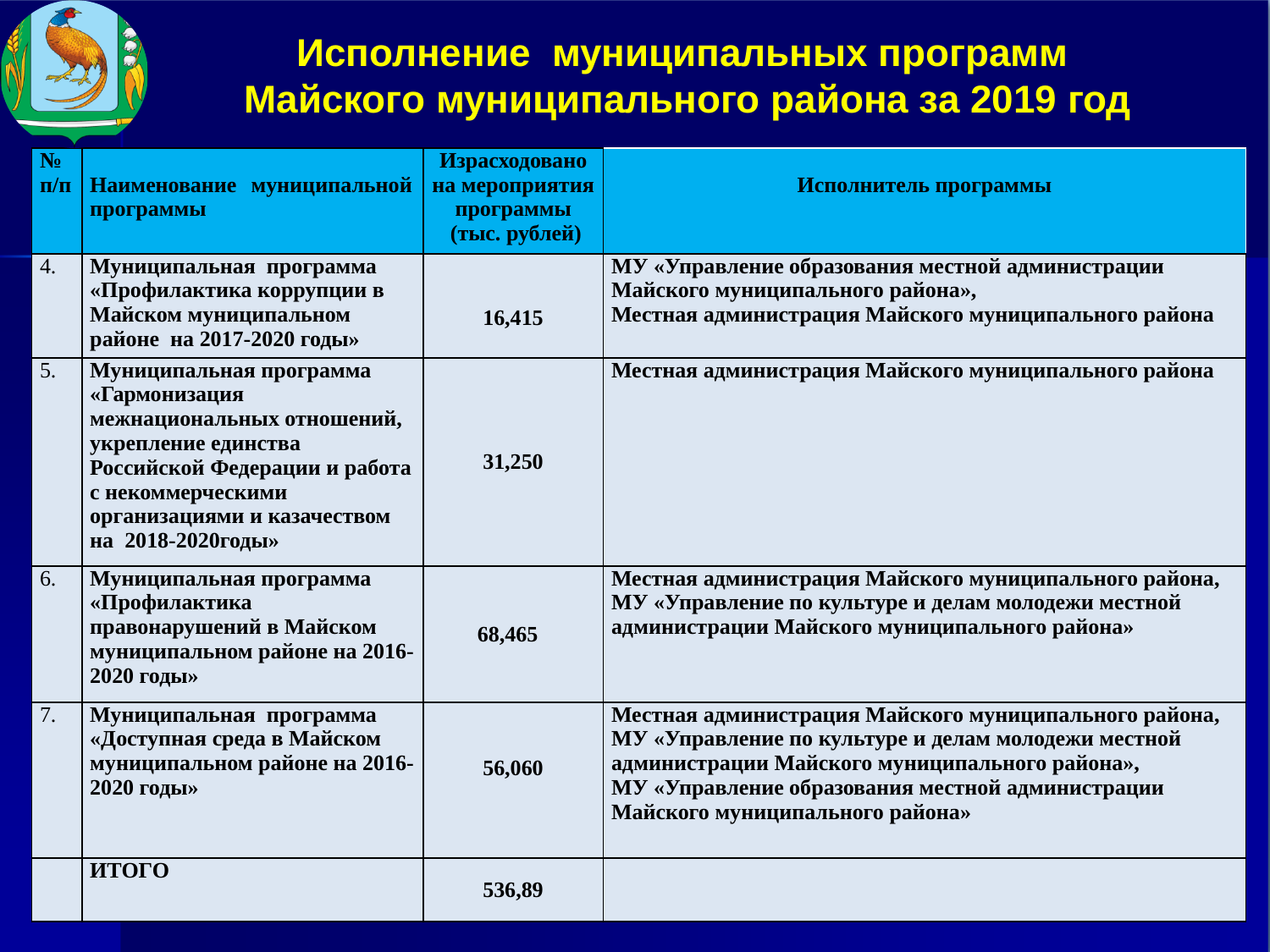

Исполнение  муниципальных программ
Майского муниципального района за 2019 год
| № п/п | Наименование муниципальной программы | Израсходовано на мероприятия программы (тыс. рублей) | Исполнитель программы |
| --- | --- | --- | --- |
| 4. | Муниципальная программа «Профилактика коррупции в Майском муниципальном районе на 2017-2020 годы» | 16,415 | МУ «Управление образования местной администрации Майского муниципального района», Местная администрация Майского муниципального района |
| 5. | Муниципальная программа «Гармонизация межнациональных отношений, укрепление единства Российской Федерации и работа с некоммерческими организациями и казачеством на 2018-2020годы» | 31,250 | Местная администрация Майского муниципального района |
| 6. | Муниципальная программа «Профилактика правонарушений в Майском муниципальном районе на 2016-2020 годы» | 68,465 | Местная администрация Майского муниципального района, МУ «Управление по культуре и делам молодежи местной администрации Майского муниципального района» |
| 7. | Муниципальная программа «Доступная среда в Майском муниципальном районе на 2016-2020 годы» | 56,060 | Местная администрация Майского муниципального района, МУ «Управление по культуре и делам молодежи местной администрации Майского муниципального района», МУ «Управление образования местной администрации Майского муниципального района» |
|  | ИТОГО | 536,89 |  |